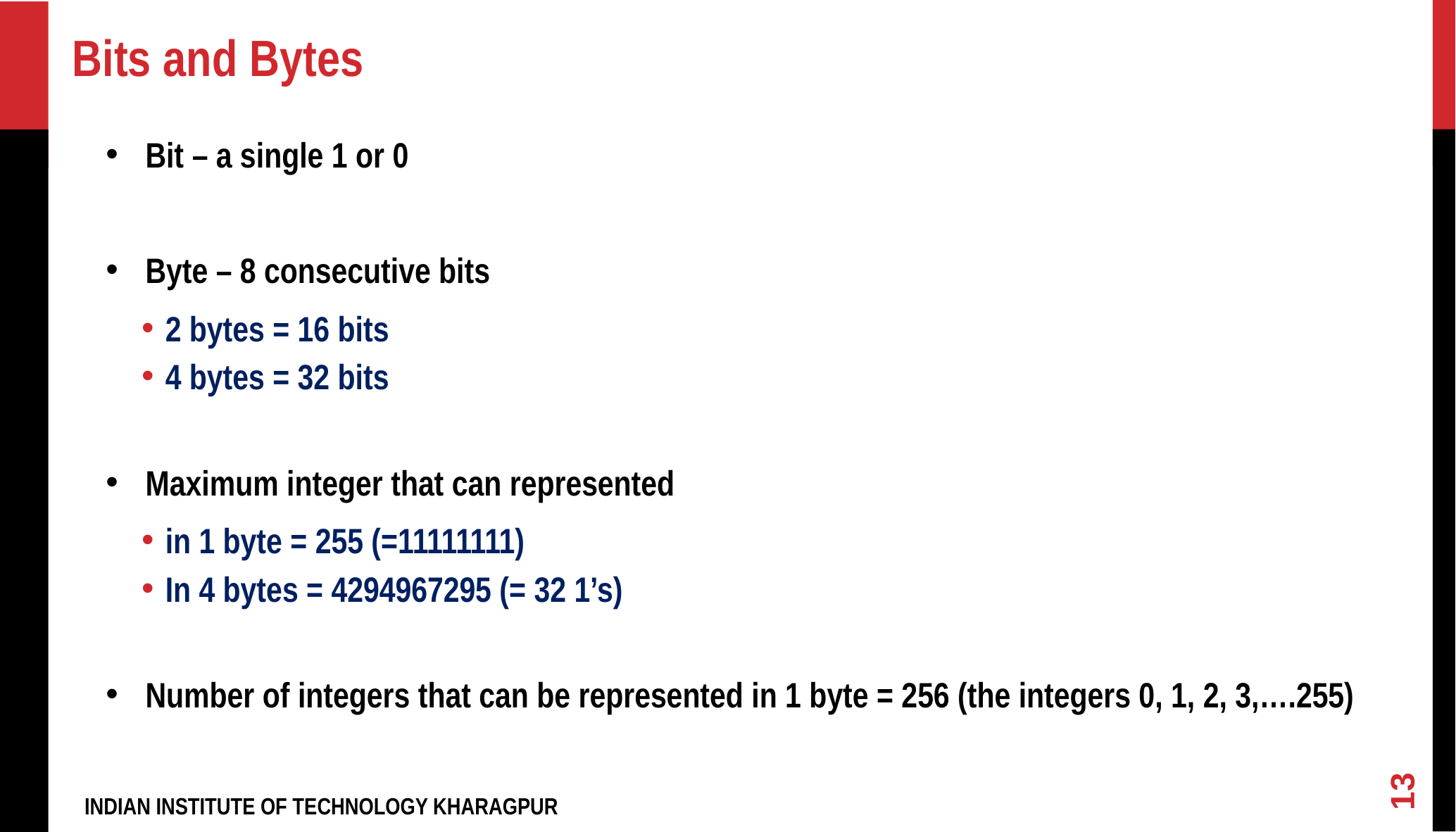

Bits and Bytes
Bit – a single 1 or 0

Byte – 8 consecutive bits
2 bytes = 16 bits
4 bytes = 32 bits

Maximum integer that can represented
in 1 byte = 255 (=11111111)
In 4 bytes = 4294967295 (= 32 1’s)

Number of integers that can be represented in 1 byte = 256 (the integers 0, 1, 2, 3,….255)
13
INDIAN INSTITUTE OF TECHNOLOGY KHARAGPUR